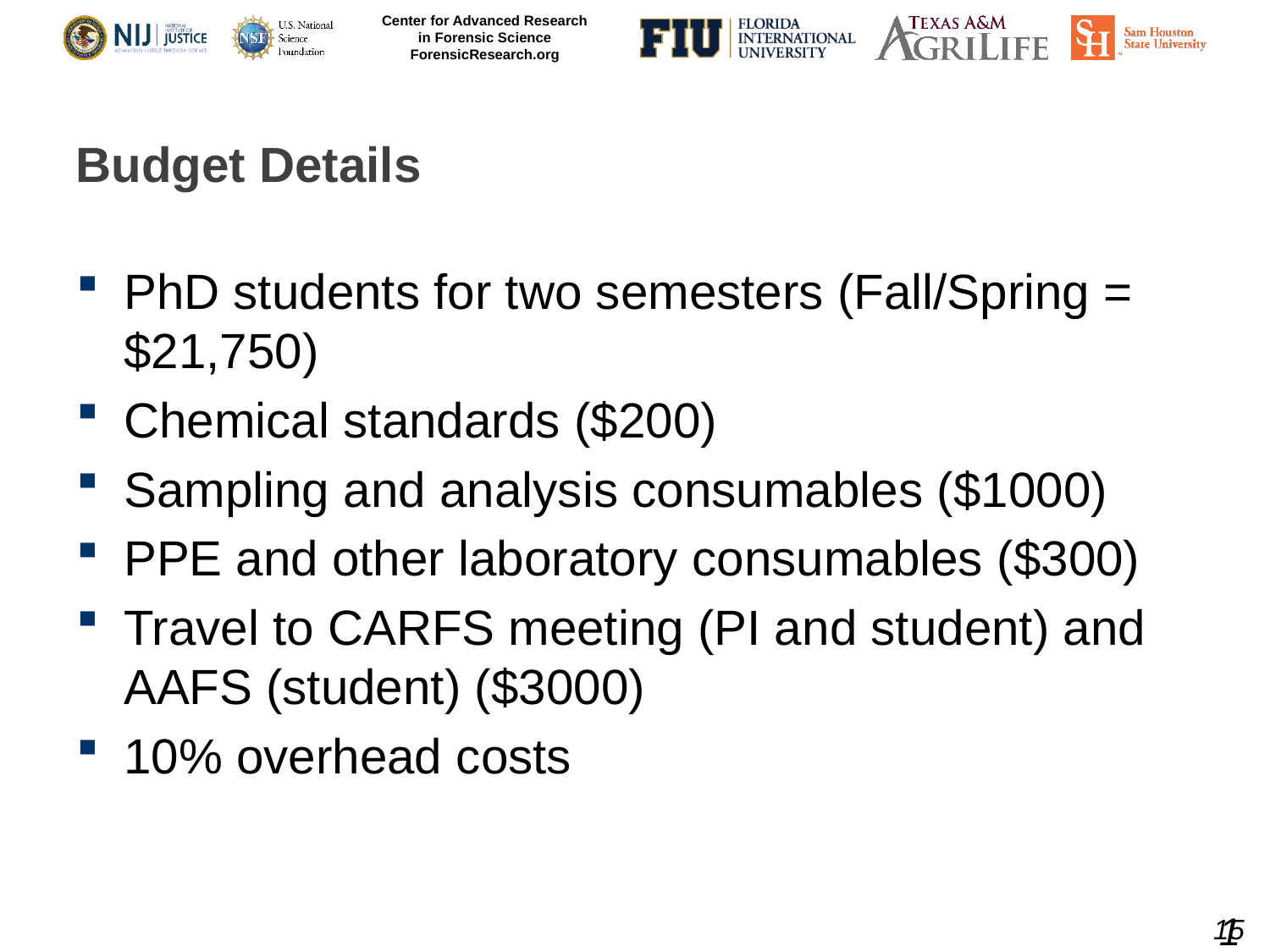

# Budget Details
PhD students for two semesters (Fall/Spring = $21,750)
Chemical standards ($200)
Sampling and analysis consumables ($1000)
PPE and other laboratory consumables ($300)
Travel to CARFS meeting (PI and student) and AAFS (student) ($3000)
10% overhead costs
15